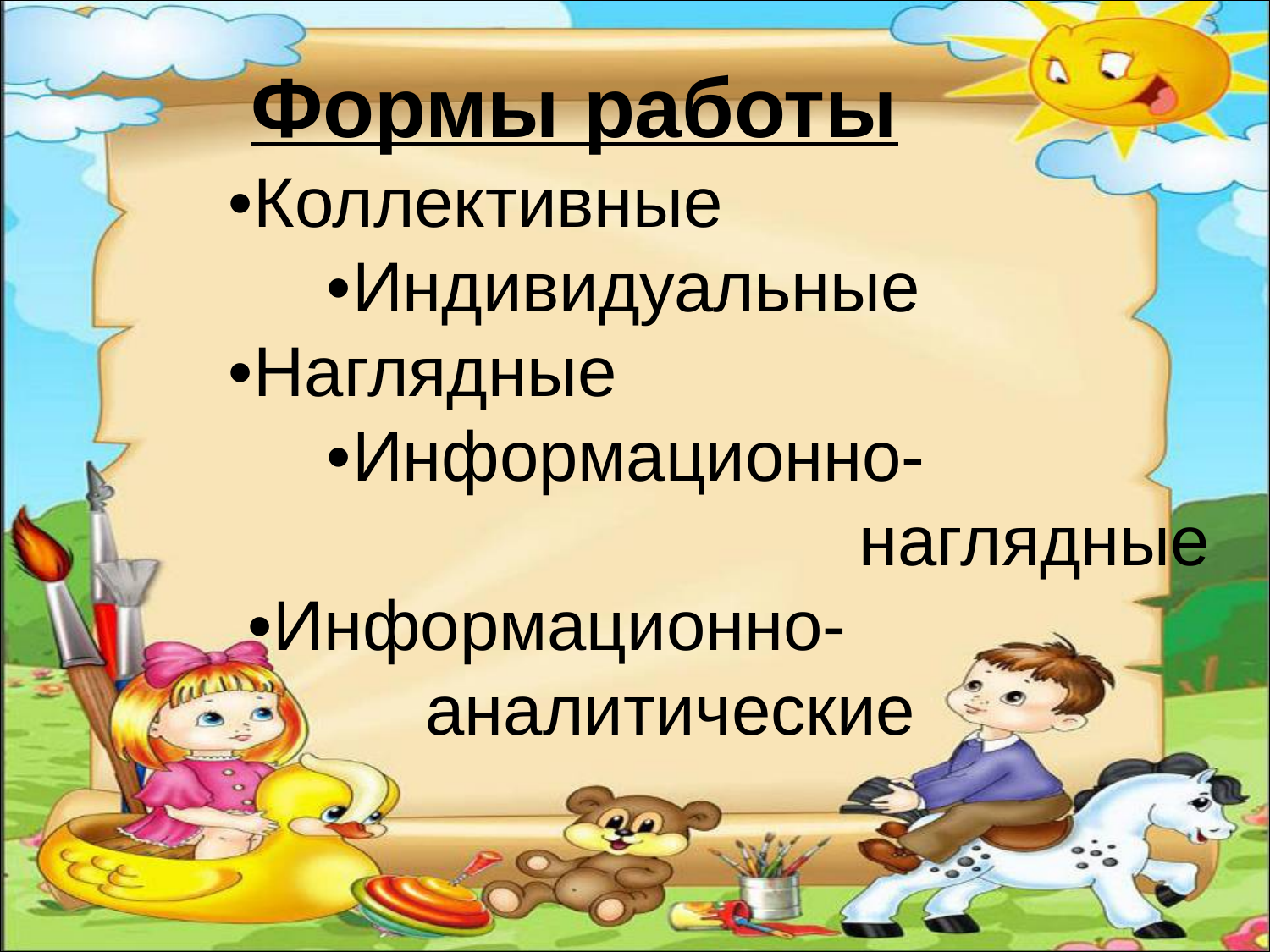

Формы работы
           •Коллективные
                •Индивидуальные
           •Наглядные
                •Информационно-
                                           наглядные
            •Информационно-
                     аналитические